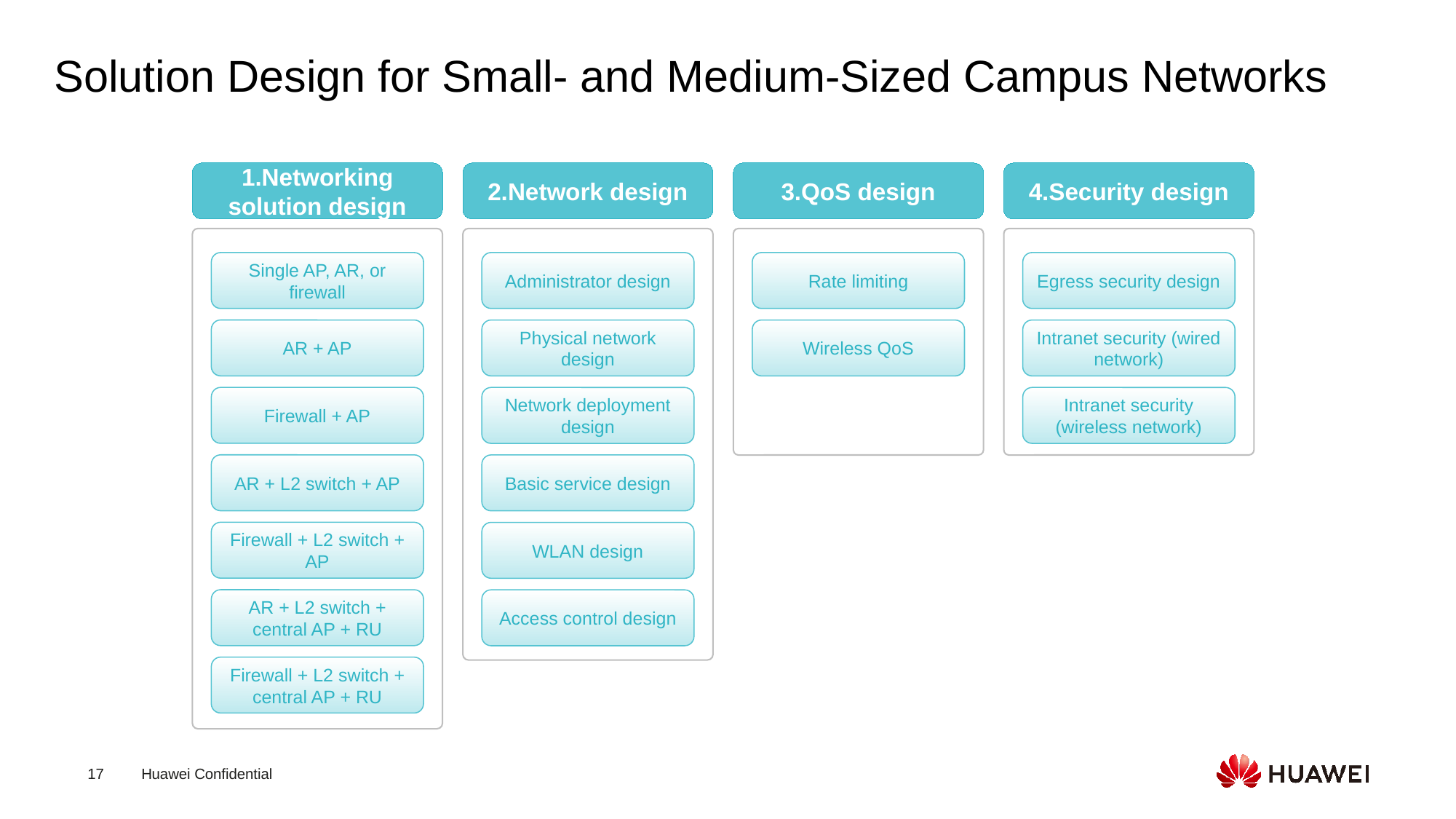

# Solution Design for Small- and Medium-Sized Campus Networks
1.Networking solution design
2.Network design
3.QoS design
4.Security design

Single AP, AR, or firewall
Administrator design
Rate limiting
Egress security design
AR + AP
Physical network design
Wireless QoS
Intranet security (wired network)
Firewall + AP
Network deployment design
Intranet security (wireless network)
AR + L2 switch + AP
Basic service design
Firewall + L2 switch + AP
WLAN design
AR + L2 switch + central AP + RU
Access control design
Firewall + L2 switch + central AP + RU